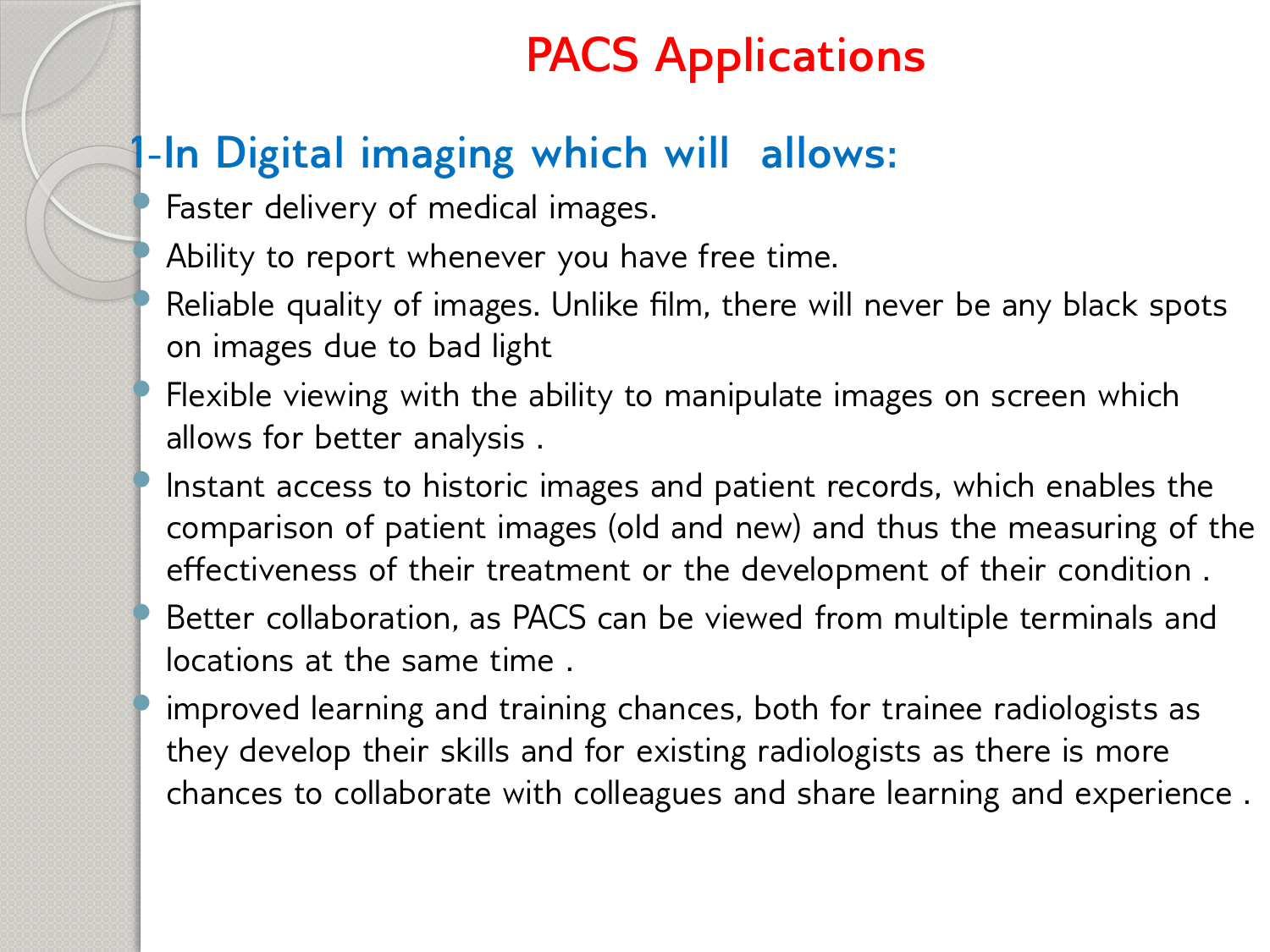

# PACS Applications
1-In Digital imaging which will  allows:
Faster delivery of medical images.
Ability to report whenever you have free time.
Reliable quality of images. Unlike film, there will never be any black spots on images due to bad light
Flexible viewing with the ability to manipulate images on screen which allows for better analysis .
Instant access to historic images and patient records, which enables the comparison of patient images (old and new) and thus the measuring of the effectiveness of their treatment or the development of their condition .
Better collaboration, as PACS can be viewed from multiple terminals and locations at the same time .
improved learning and training chances, both for trainee radiologists as they develop their skills and for existing radiologists as there is more chances to collaborate with colleagues and share learning and experience .